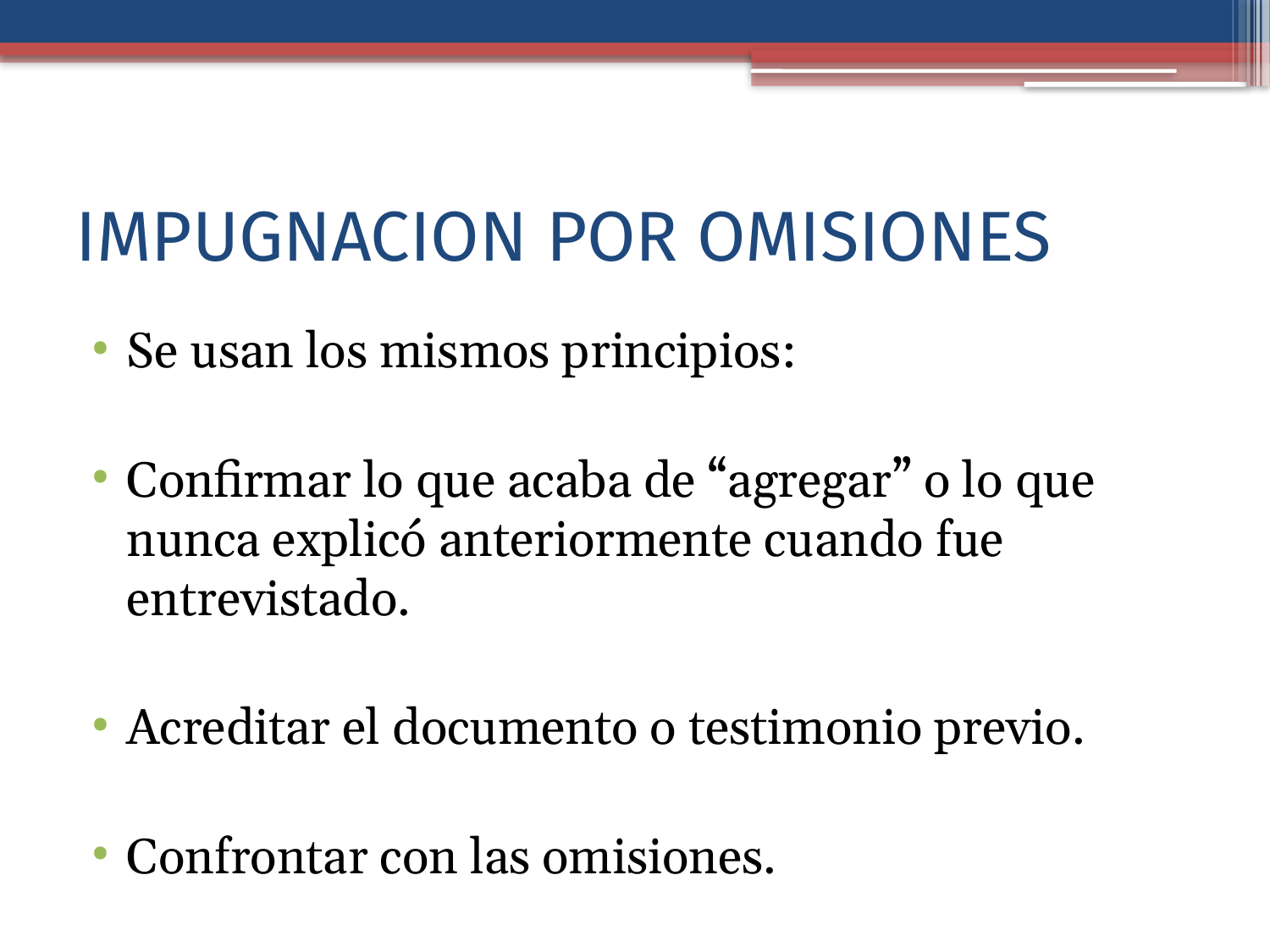

# IMPUGNACION POR OMISIONES
Se usan los mismos principios:

Confirmar lo que acaba de “agregar” o lo que nunca explicó anteriormente cuando fue entrevistado.

Acreditar el documento o testimonio previo.

Confrontar con las omisiones.